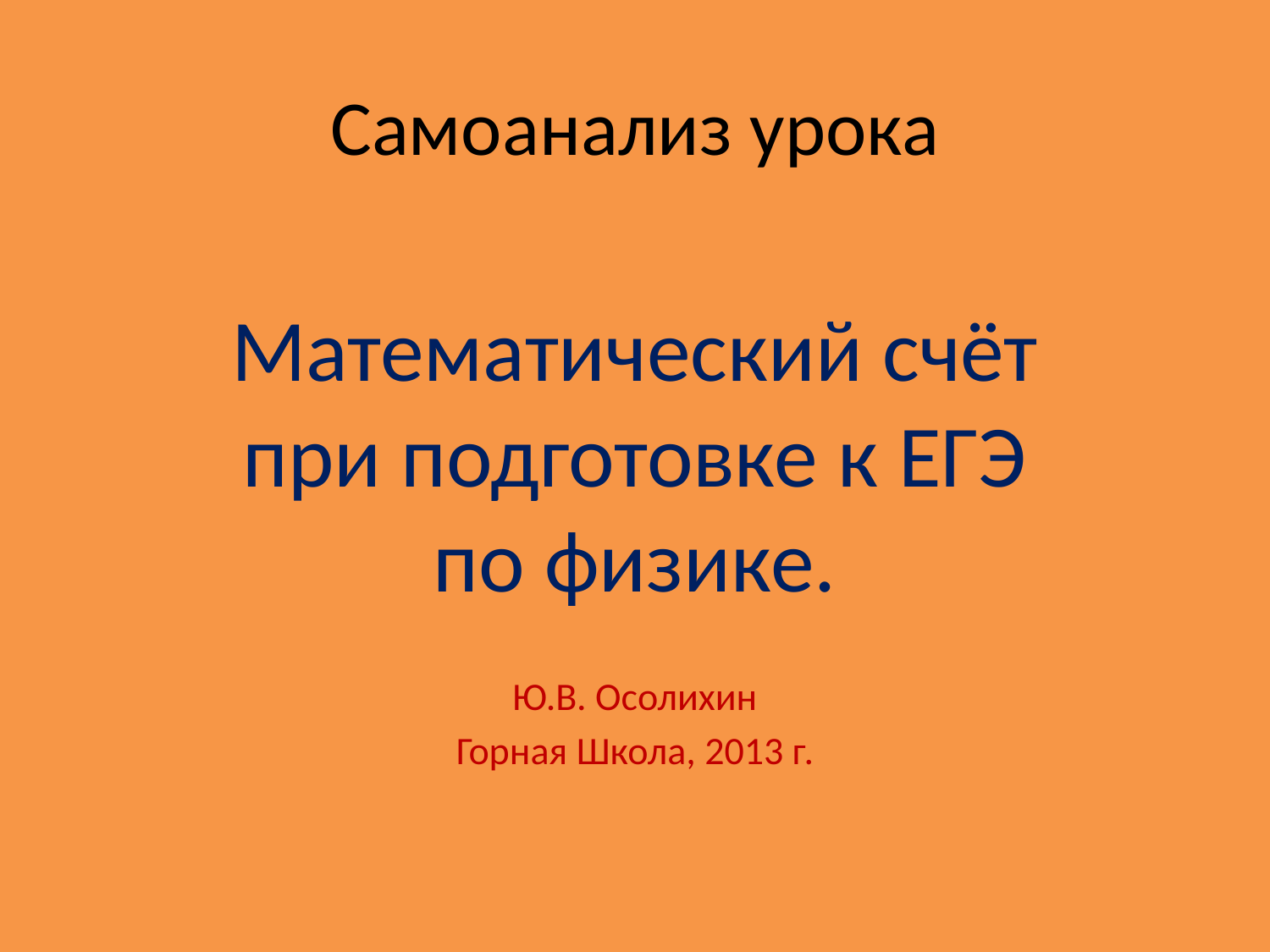

# Самоанализ урока
Математический счёт при подготовке к ЕГЭ по физике.

Ю.В. Осолихин
Горная Школа, 2013 г.